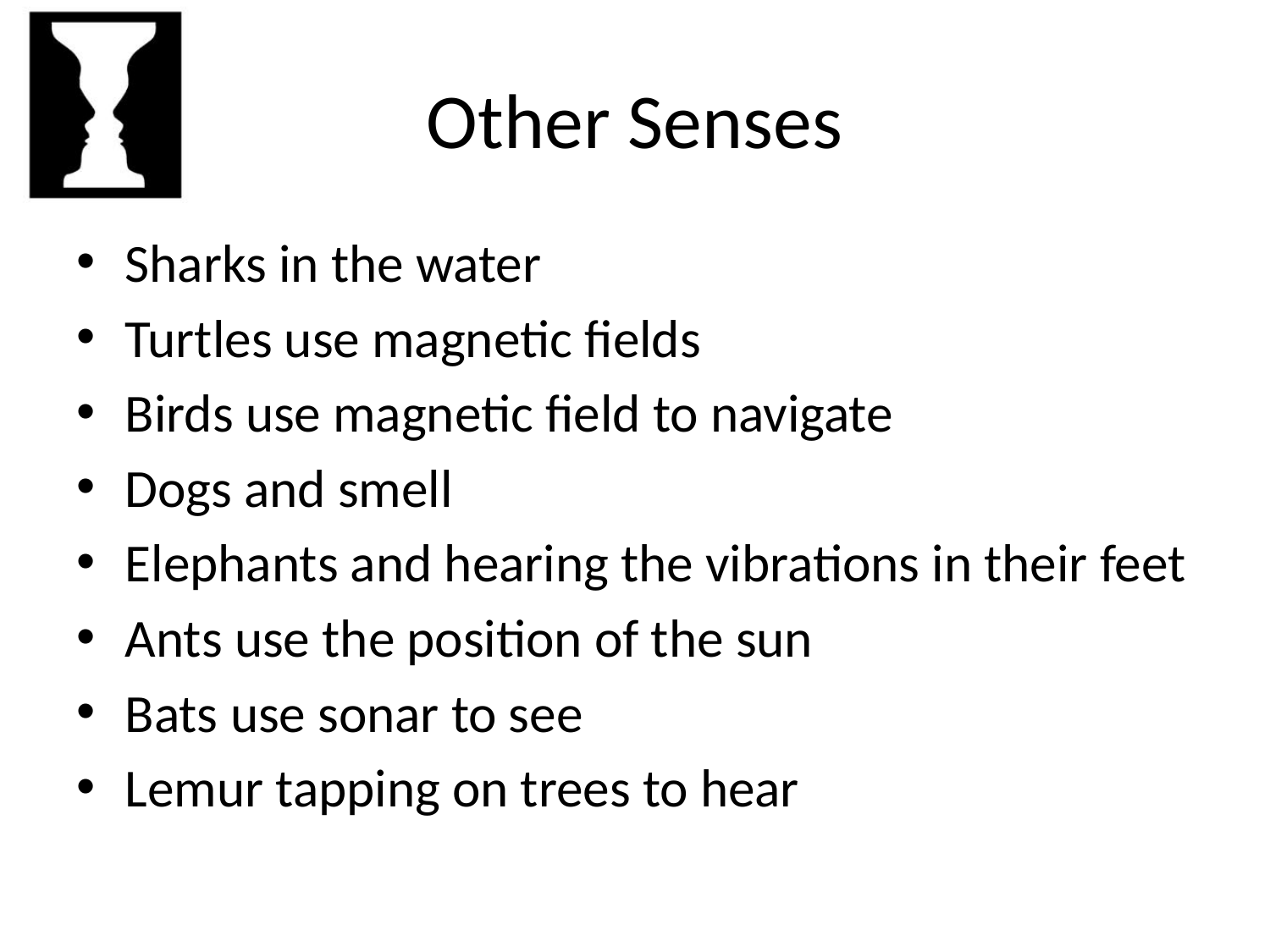

# Other Senses
Sharks in the water
Turtles use magnetic fields
Birds use magnetic field to navigate
Dogs and smell
Elephants and hearing the vibrations in their feet
Ants use the position of the sun
Bats use sonar to see
Lemur tapping on trees to hear